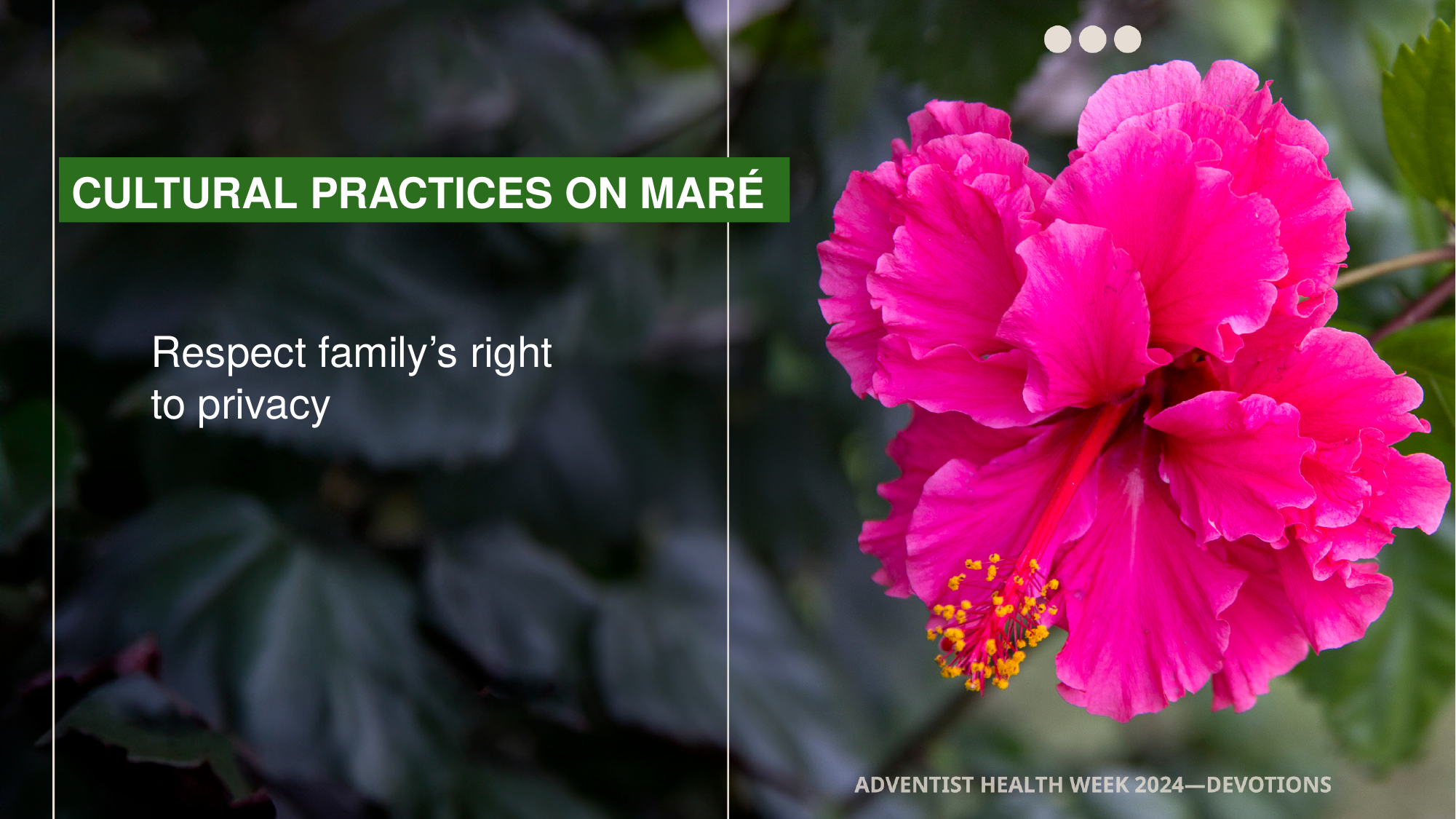

CULTURAL PRACTICES ON MARÉ
Respect family’s right to privacy